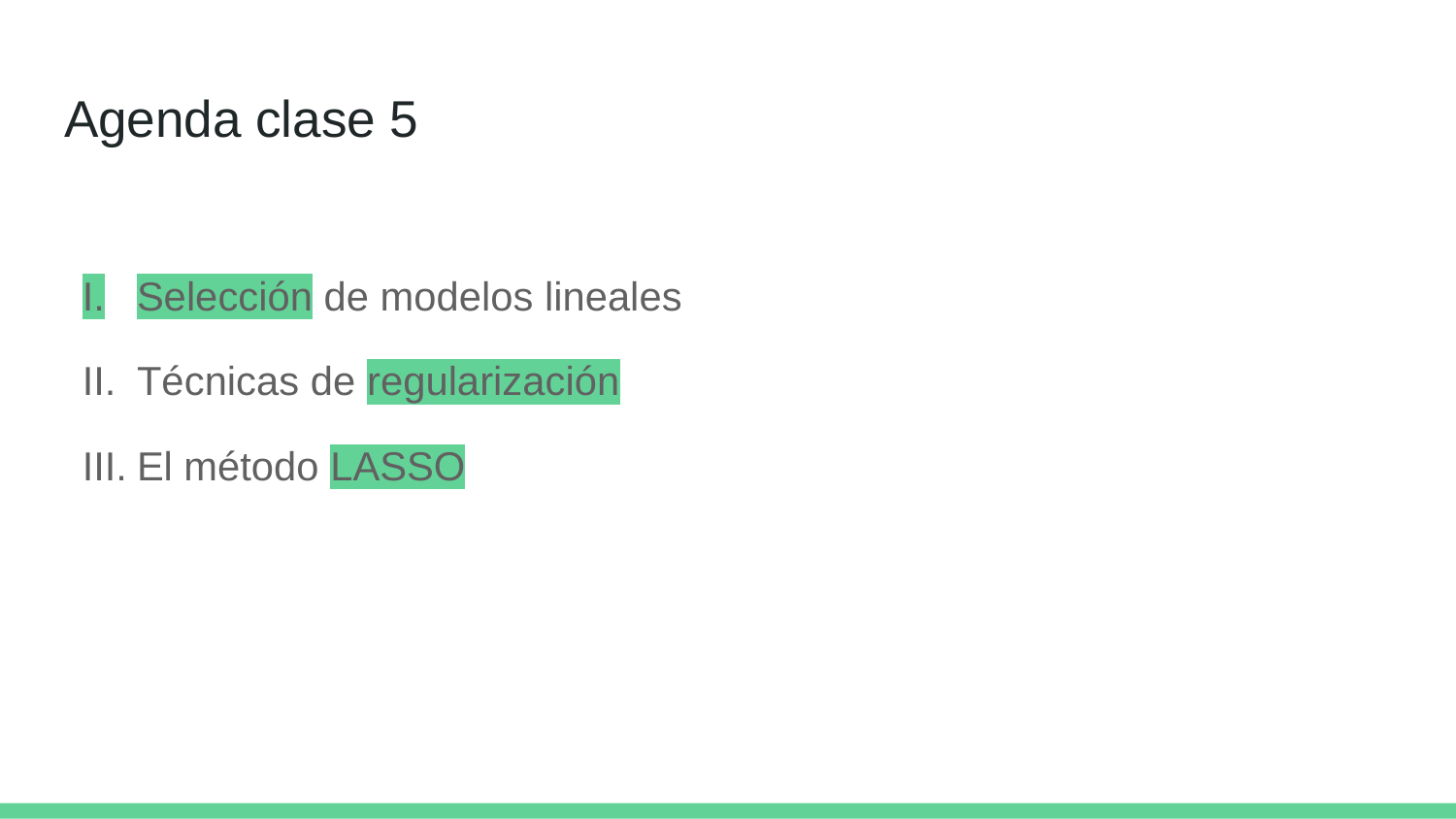

# Agenda clase 5
Selección de modelos lineales
Técnicas de regularización
El método LASSO